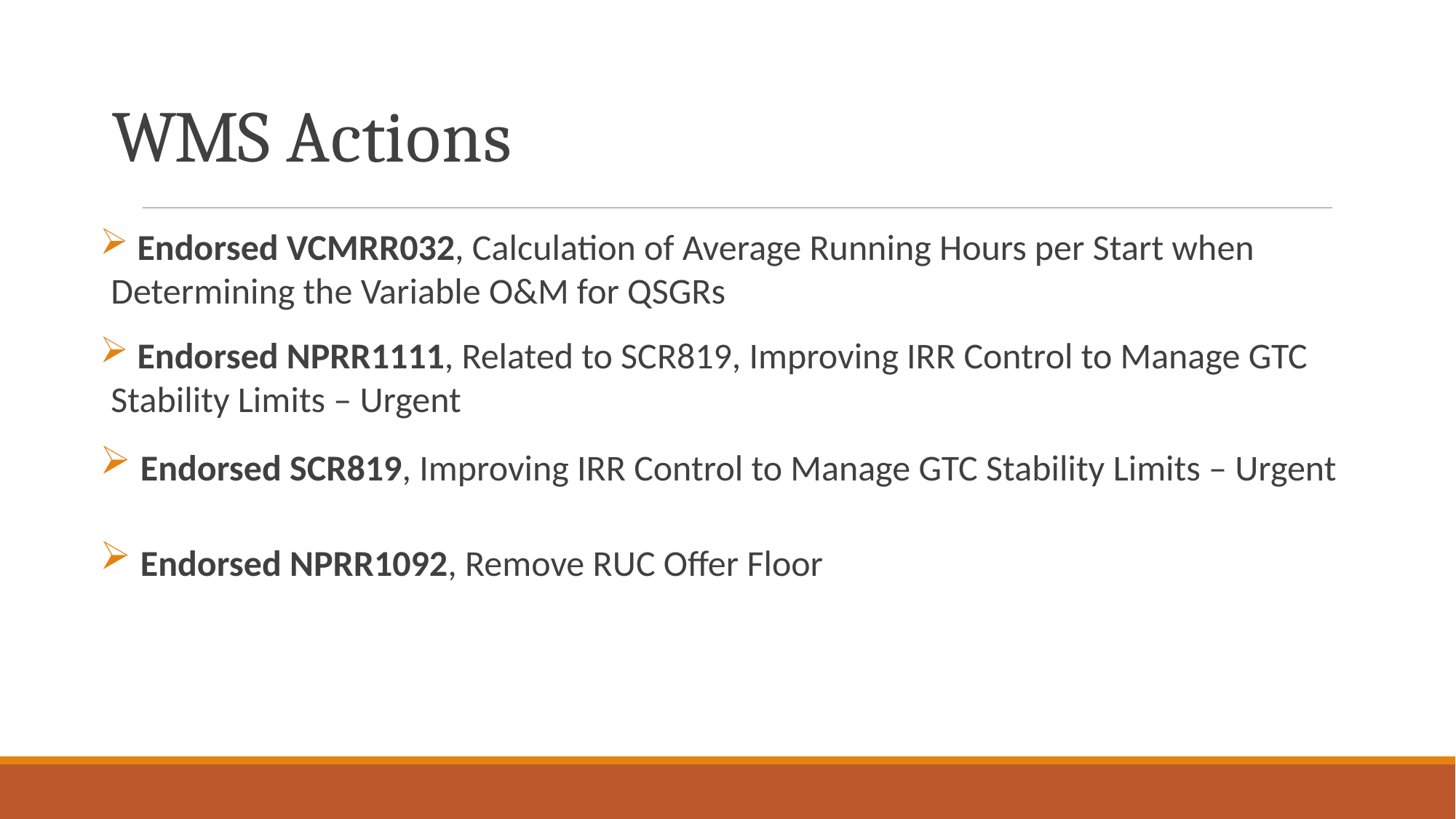

# WMS Actions
 Endorsed VCMRR032, Calculation of Average Running Hours per Start when Determining the Variable O&M for QSGRs
 Endorsed NPRR1111, Related to SCR819, Improving IRR Control to Manage GTC Stability Limits – Urgent
 Endorsed SCR819, Improving IRR Control to Manage GTC Stability Limits – Urgent

 Endorsed NPRR1092, Remove RUC Offer Floor